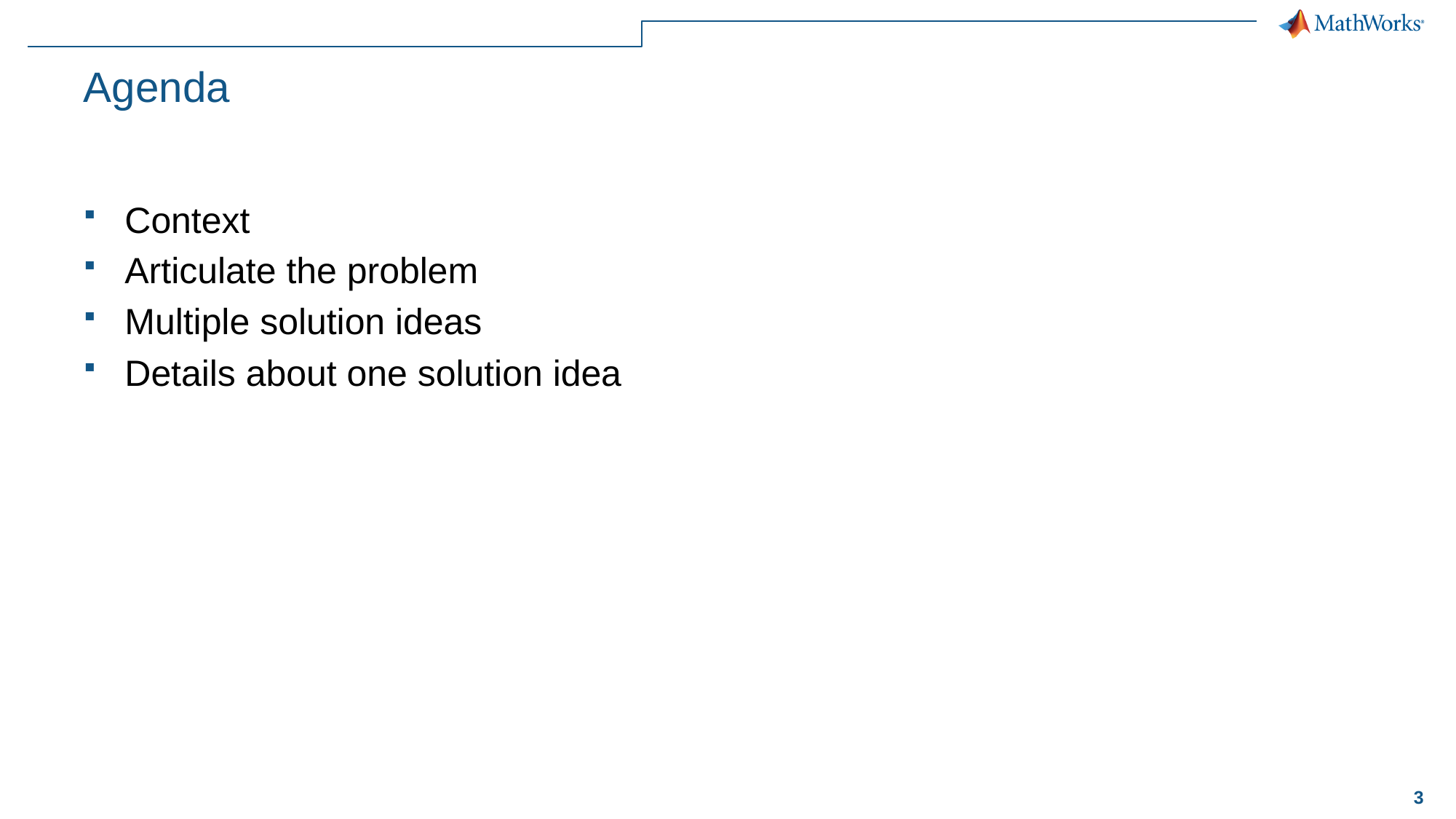

# Agenda
Context
Articulate the problem
Multiple solution ideas
Details about one solution idea